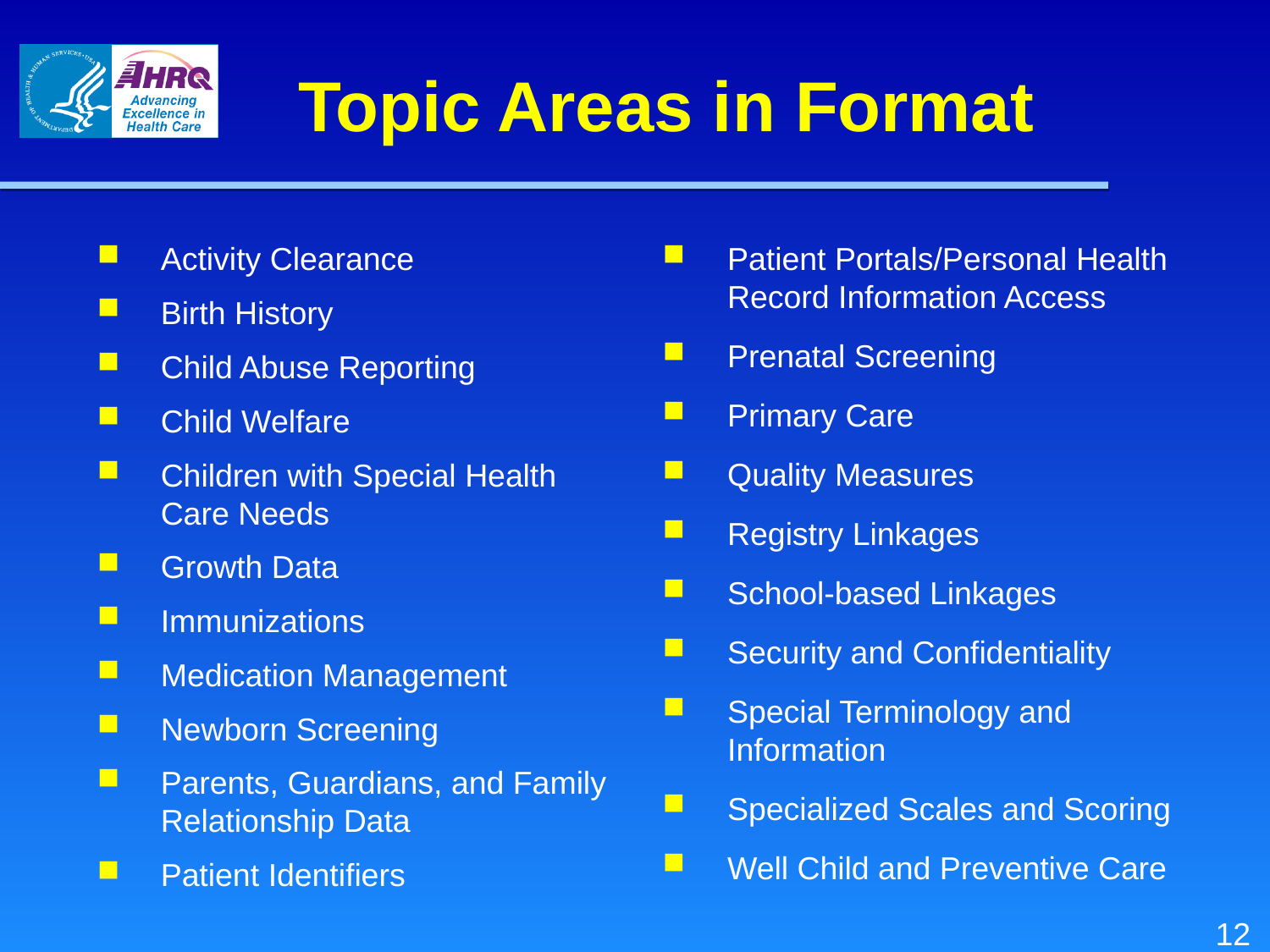

# Topic Areas in Format
Activity Clearance
Birth History
Child Abuse Reporting
Child Welfare
Children with Special Health Care Needs
Growth Data
Immunizations
Medication Management
Newborn Screening
Parents, Guardians, and Family Relationship Data
Patient Identifiers

Patient Portals/Personal Health Record Information Access
Prenatal Screening
Primary Care
Quality Measures
Registry Linkages
School-based Linkages
Security and Confidentiality
Special Terminology and Information
Specialized Scales and Scoring
Well Child and Preventive Care

12